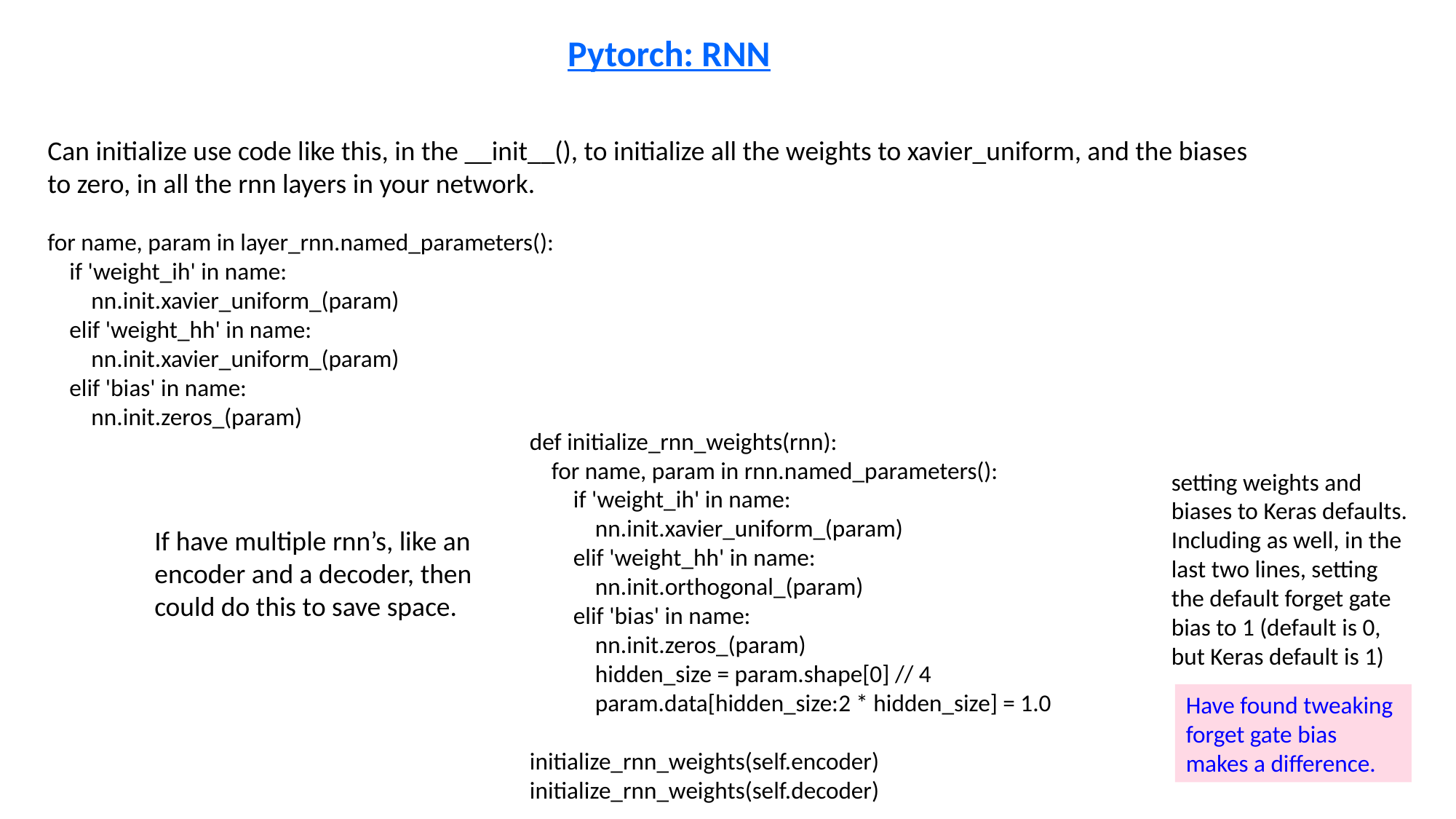

Pytorch: RNN
Can initialize use code like this, in the __init__(), to initialize all the weights to xavier_uniform, and the biases to zero, in all the rnn layers in your network.
for name, param in layer_rnn.named_parameters():
    if 'weight_ih' in name:
        nn.init.xavier_uniform_(param)
    elif 'weight_hh' in name:
        nn.init.xavier_uniform_(param)
    elif 'bias' in name:
        nn.init.zeros_(param)
def initialize_rnn_weights(rnn):
    for name, param in rnn.named_parameters():
        if 'weight_ih' in name:
            nn.init.xavier_uniform_(param)
        elif 'weight_hh' in name:
            nn.init.orthogonal_(param)
        elif 'bias' in name:
            nn.init.zeros_(param)
            hidden_size = param.shape[0] // 4
            param.data[hidden_size:2 * hidden_size] = 1.0

initialize_rnn_weights(self.encoder)
initialize_rnn_weights(self.decoder)
setting weights and biases to Keras defaults.  Including as well, in the last two lines, setting the default forget gate bias to 1 (default is 0, but Keras default is 1)
If have multiple rnn’s, like an encoder and a decoder, then could do this to save space.
Have found tweaking forget gate bias makes a difference.